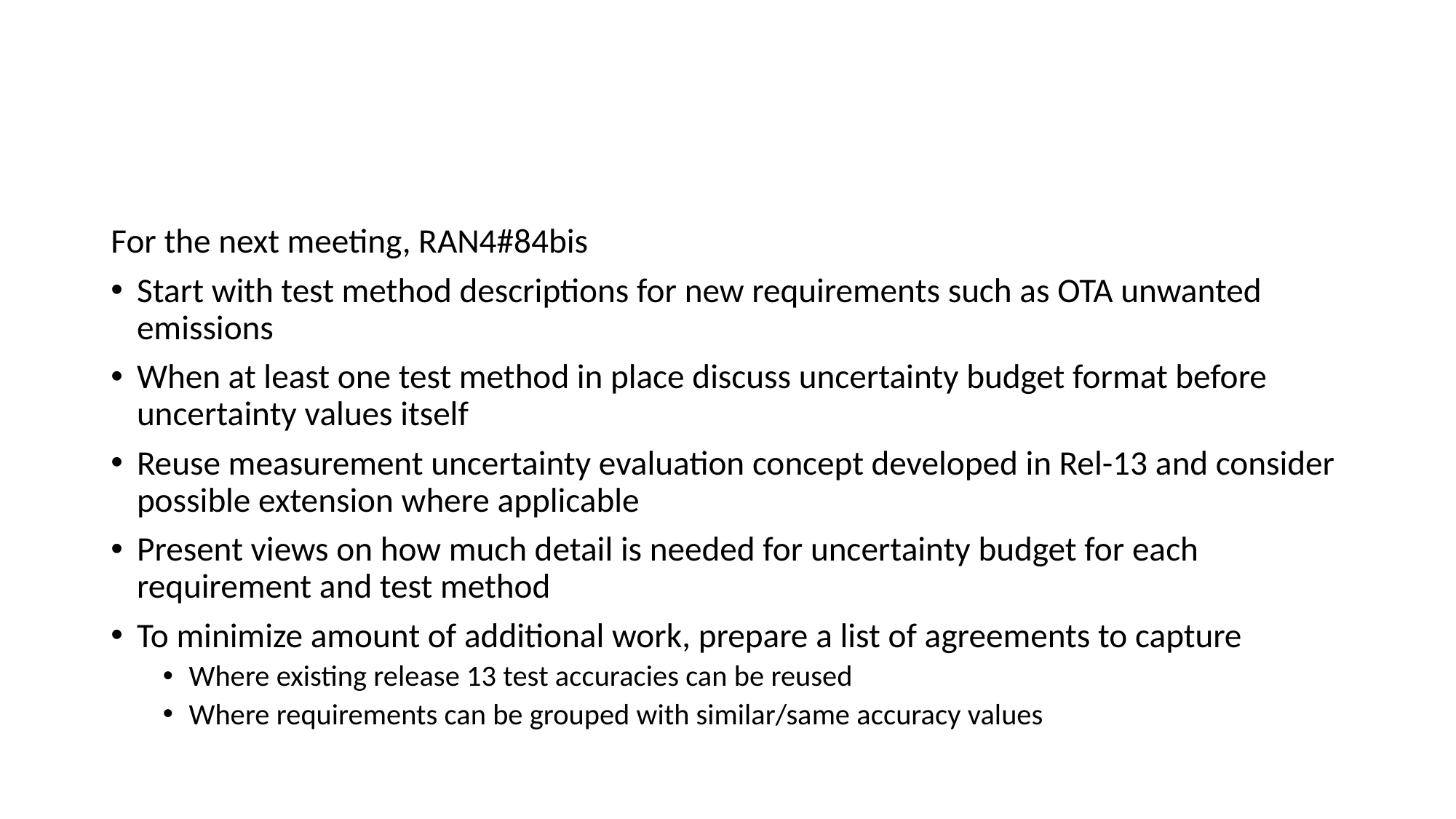

For the next meeting, RAN4#84bis
Start with test method descriptions for new requirements such as OTA unwanted emissions
When at least one test method in place discuss uncertainty budget format before uncertainty values itself
Reuse measurement uncertainty evaluation concept developed in Rel-13 and consider possible extension where applicable
Present views on how much detail is needed for uncertainty budget for each requirement and test method
To minimize amount of additional work, prepare a list of agreements to capture
Where existing release 13 test accuracies can be reused
Where requirements can be grouped with similar/same accuracy values